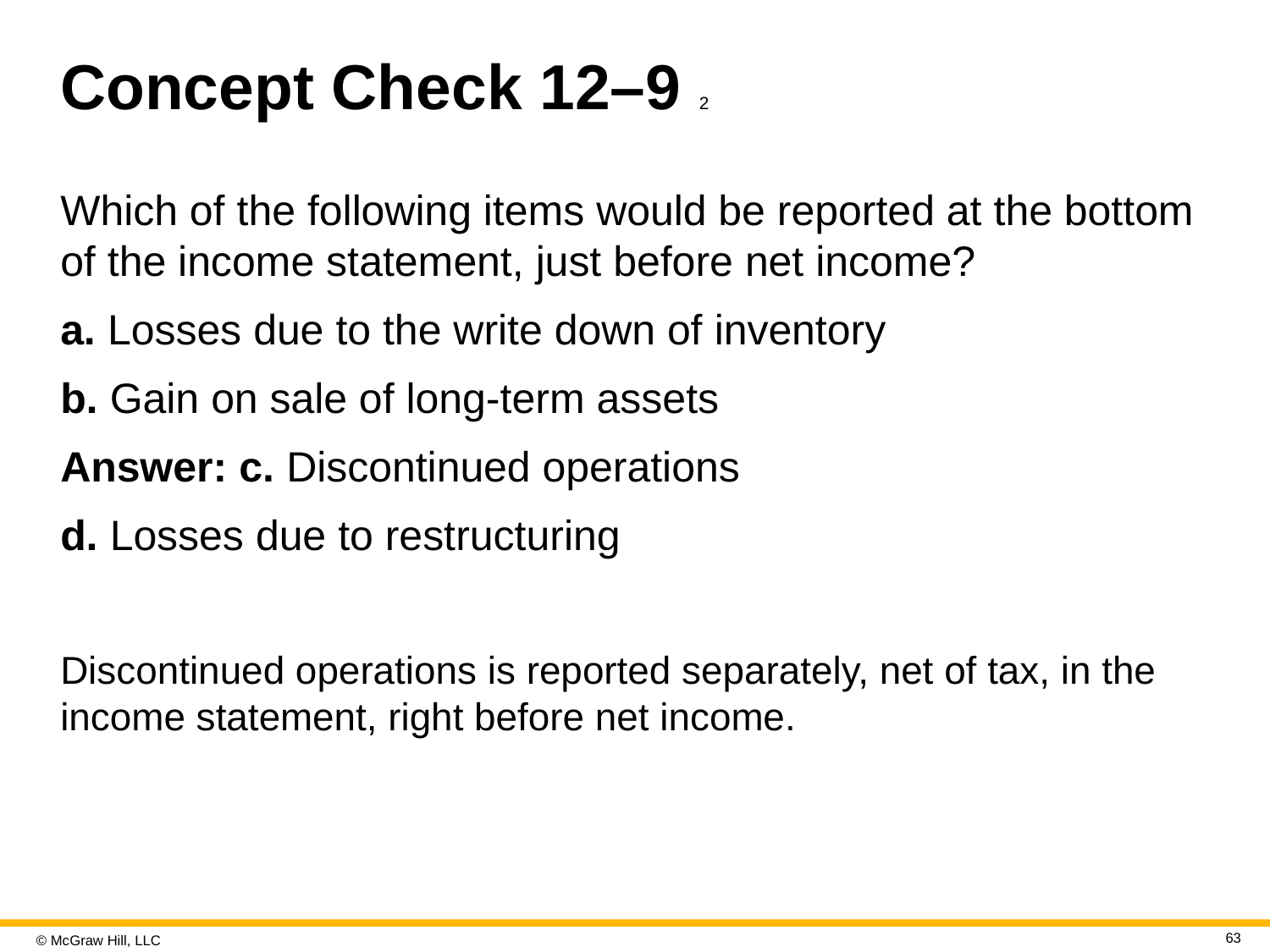

# Concept Check 12–9 2
Which of the following items would be reported at the bottom of the income statement, just before net income?
a. Losses due to the write down of inventory
b. Gain on sale of long-term assets
Answer: c. Discontinued operations
d. Losses due to restructuring
Discontinued operations is reported separately, net of tax, in the income statement, right before net income.
63